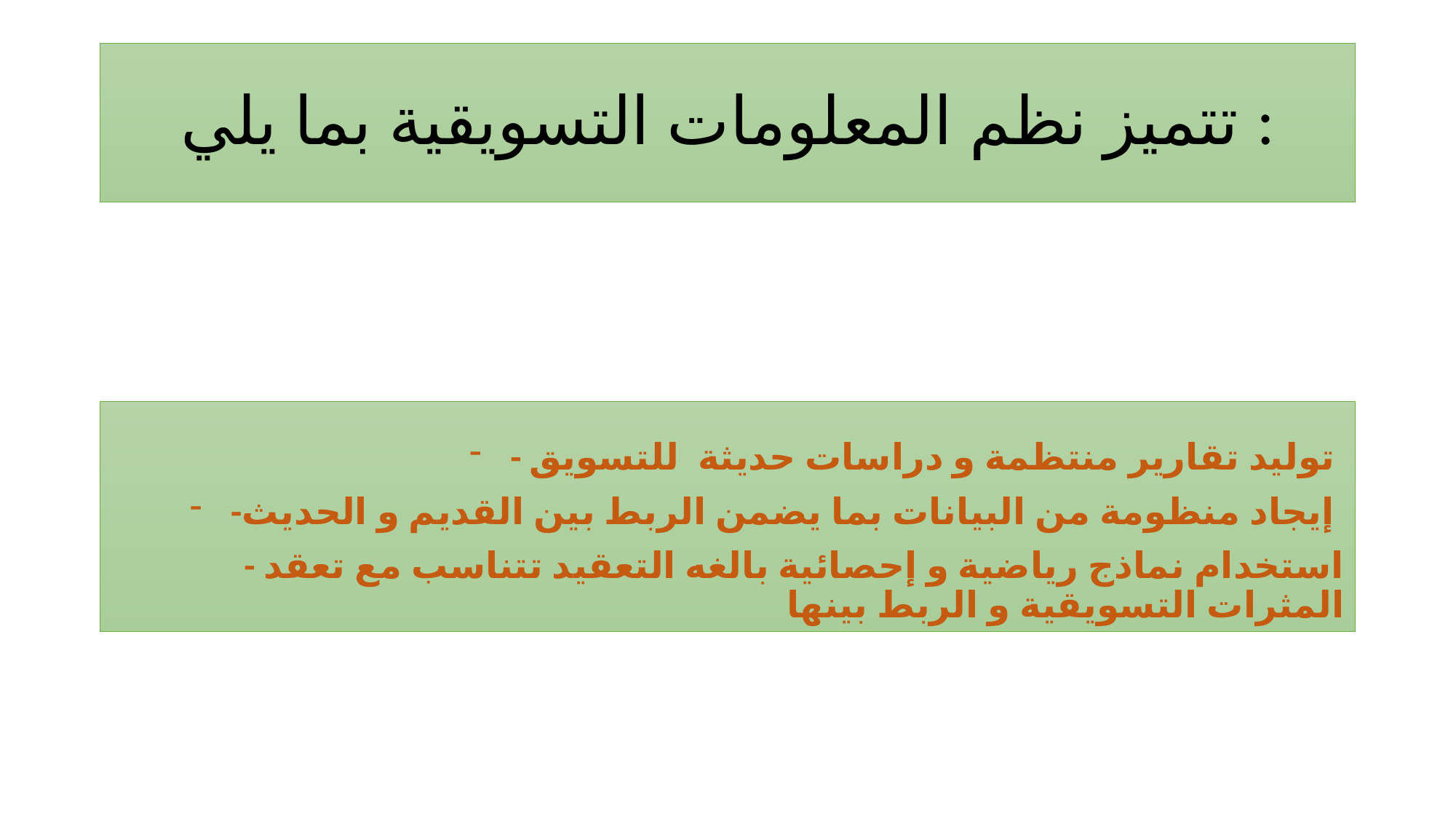

# تتميز نظم المعلومات التسويقية بما يلي :
- توليد تقارير منتظمة و دراسات حديثة  للتسويق
-إيجاد منظومة من البيانات بما يضمن الربط بين القديم و الحديث
- استخدام نماذج رياضية و إحصائية بالغه التعقيد تتناسب مع تعقد المثرات التسويقية و الربط بينها